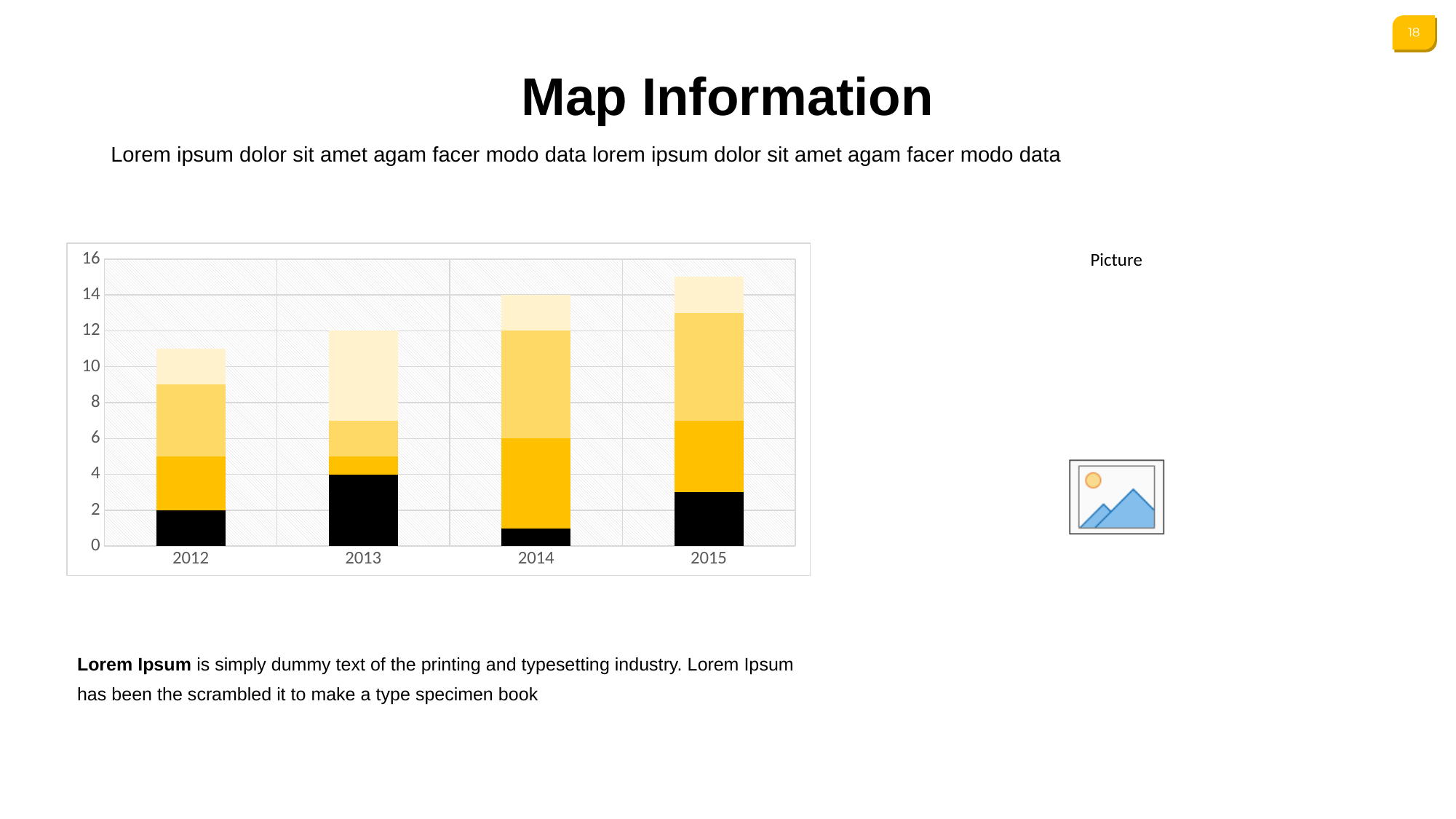

Map Information
Lorem ipsum dolor sit amet agam facer modo data lorem ipsum dolor sit amet agam facer modo data

### Chart

| Category | Series 2 | Series 3 | Series 4 | Series 5 |
|---|---|---|---|---|
| 2012 | 2.0 | 3.0 | 4.0 | 2.0 |
| 2013 | 4.0 | 1.0 | 2.0 | 5.0 |
| 2014 | 1.0 | 5.0 | 6.0 | 2.0 |
| 2015 | 3.0 | 4.0 | 6.0 | 2.0 |
Lorem Ipsum is simply dummy text of the printing and typesetting industry. Lorem Ipsum has been the scrambled it to make a type specimen book